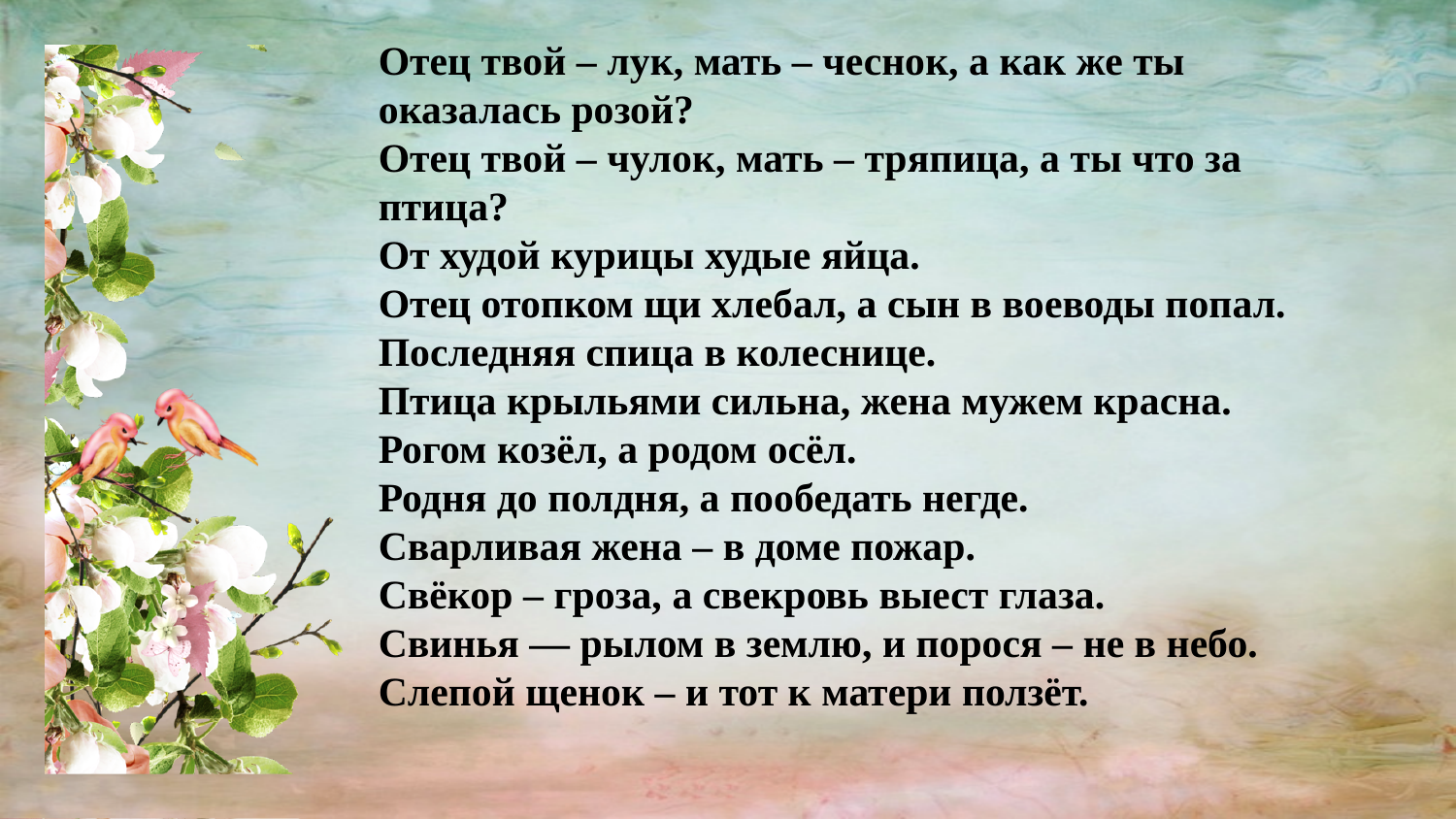

Отец твой – лук, мать – чеснок, а как же ты оказалась розой?
Отец твой – чулок, мать – тряпица, а ты что за птица?
От худой курицы худые яйца.
Отец отопком щи хлебал, а сын в воеводы попал.
Последняя спица в колеснице.
Птица крыльями сильна, жена мужем красна.
Рогом козёл, а родом осёл.
Родня до полдня, а пообедать негде.
Сварливая жена – в доме пожар.
Свёкор – гроза, а свекровь выест глаза.
Свинья — рылом в землю, и порося – не в небо.
Слепой щенок – и тот к матери ползёт.